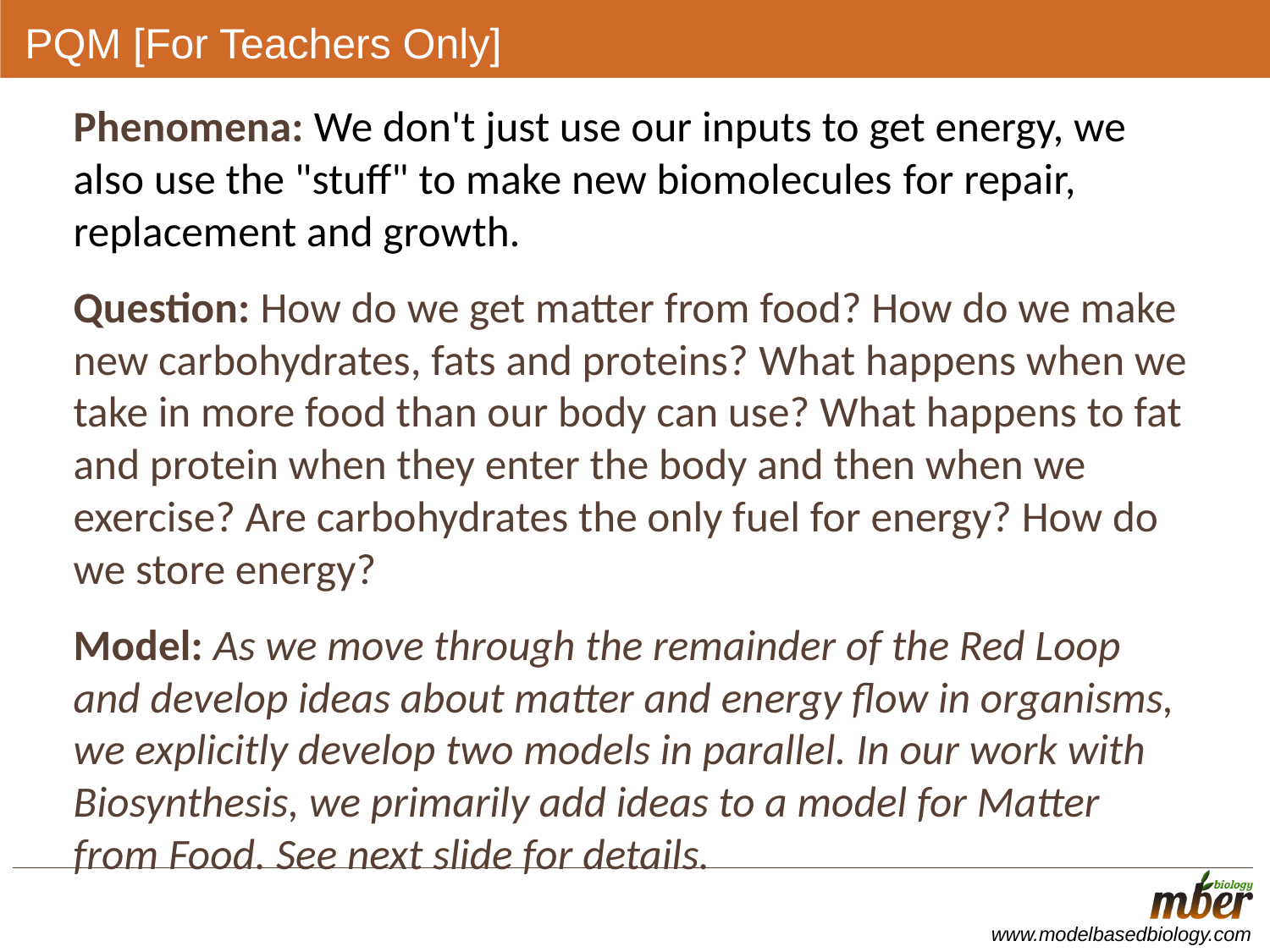

# PQM [For Teachers Only]
Phenomena: We don't just use our inputs to get energy, we also use the "stuff" to make new biomolecules for repair, replacement and growth.
Question: How do we get matter from food? How do we make new carbohydrates, fats and proteins? What happens when we take in more food than our body can use? What happens to fat and protein when they enter the body and then when we exercise? Are carbohydrates the only fuel for energy? How do we store energy?
Model: As we move through the remainder of the Red Loop and develop ideas about matter and energy flow in organisms, we explicitly develop two models in parallel. In our work with Biosynthesis, we primarily add ideas to a model for Matter from Food. See next slide for details.